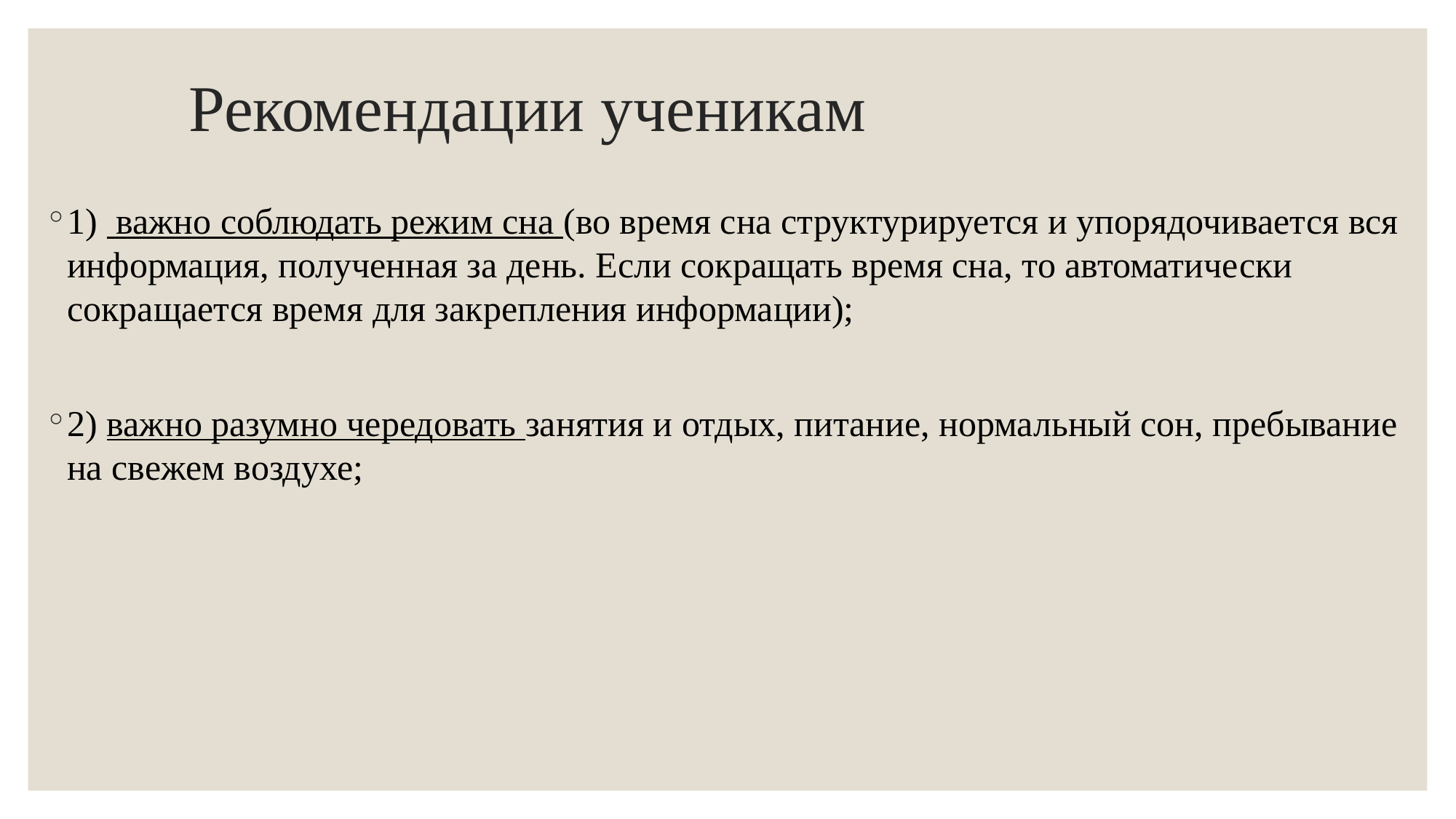

# Рекомендации ученикам
1)  важно соблюдать режим сна (во время сна структурируется и упорядочивается вся информация, полученная за день. Если сокращать время сна, то автоматически сокращается время для закрепления информации);

2) важно разумно чередовать занятия и отдых, питание, нормальный сон, пребывание на свежем воздухе;